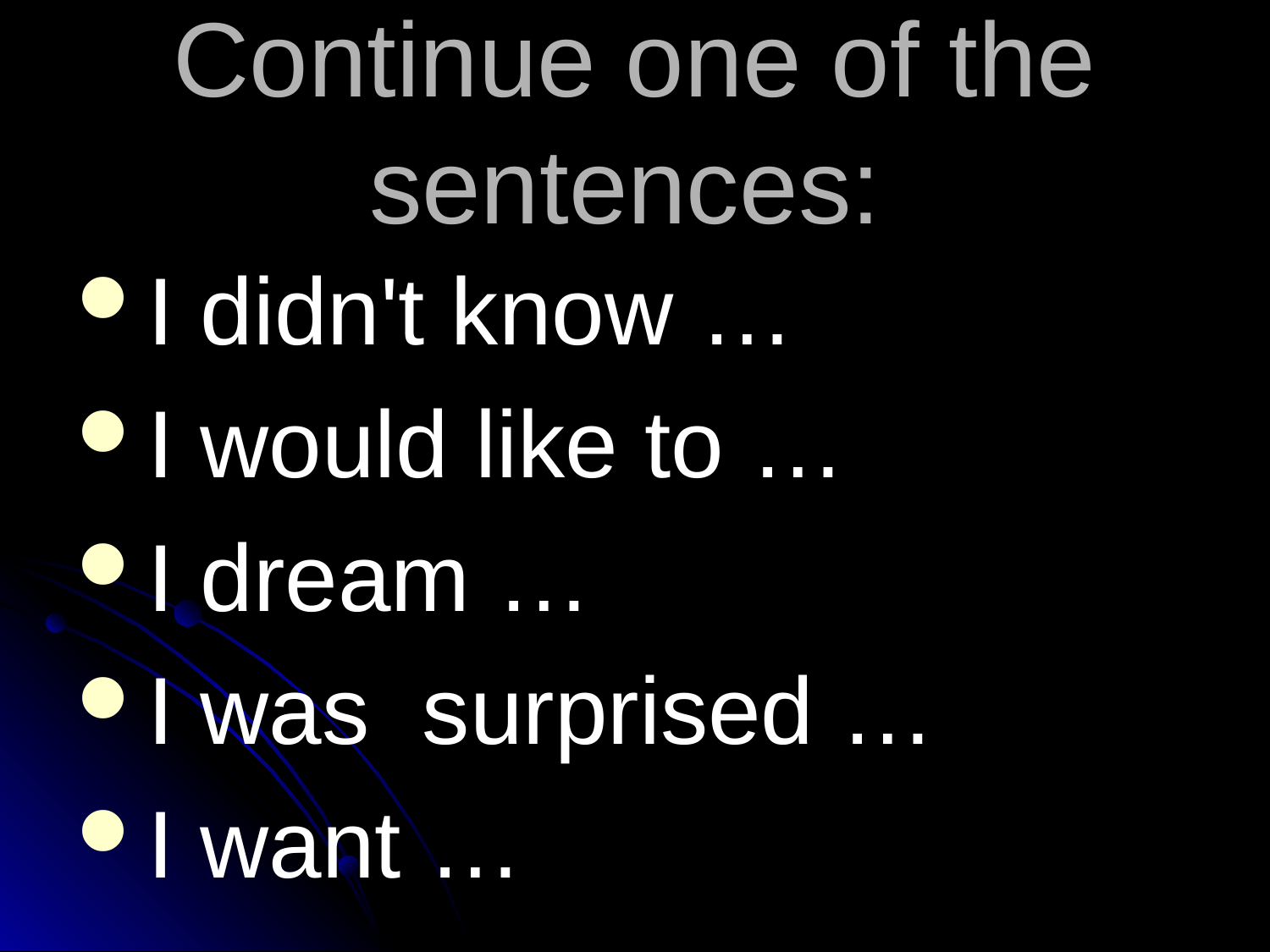

# Continue one of the sentences:
I didn't know …
I would like to …
I dream …
I was  surprised …
I want …